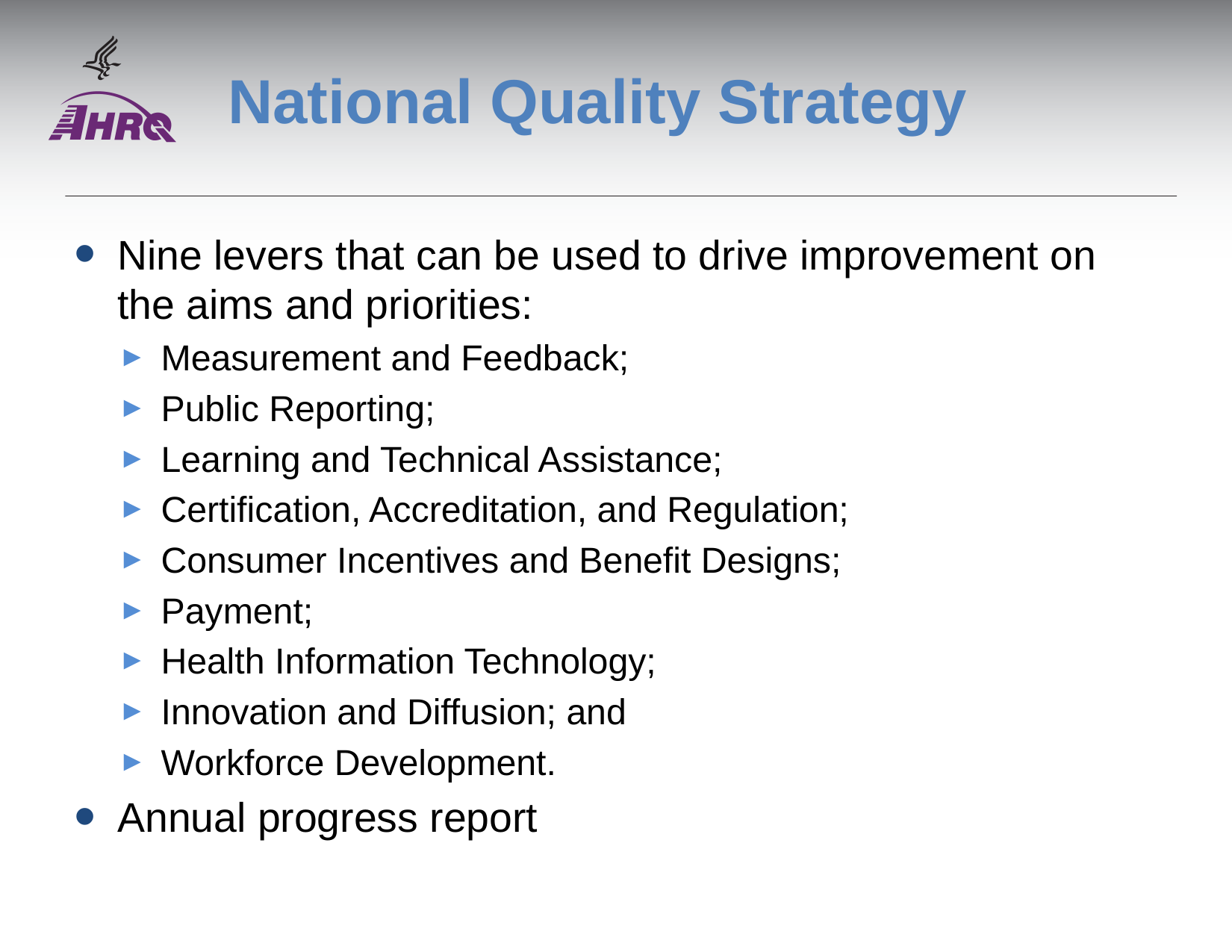

# National Quality Strategy
Nine levers that can be used to drive improvement on the aims and priorities:
Measurement and Feedback;
Public Reporting;
Learning and Technical Assistance;
Certification, Accreditation, and Regulation;
Consumer Incentives and Benefit Designs;
Payment;
Health Information Technology;
Innovation and Diffusion; and
Workforce Development.
Annual progress report